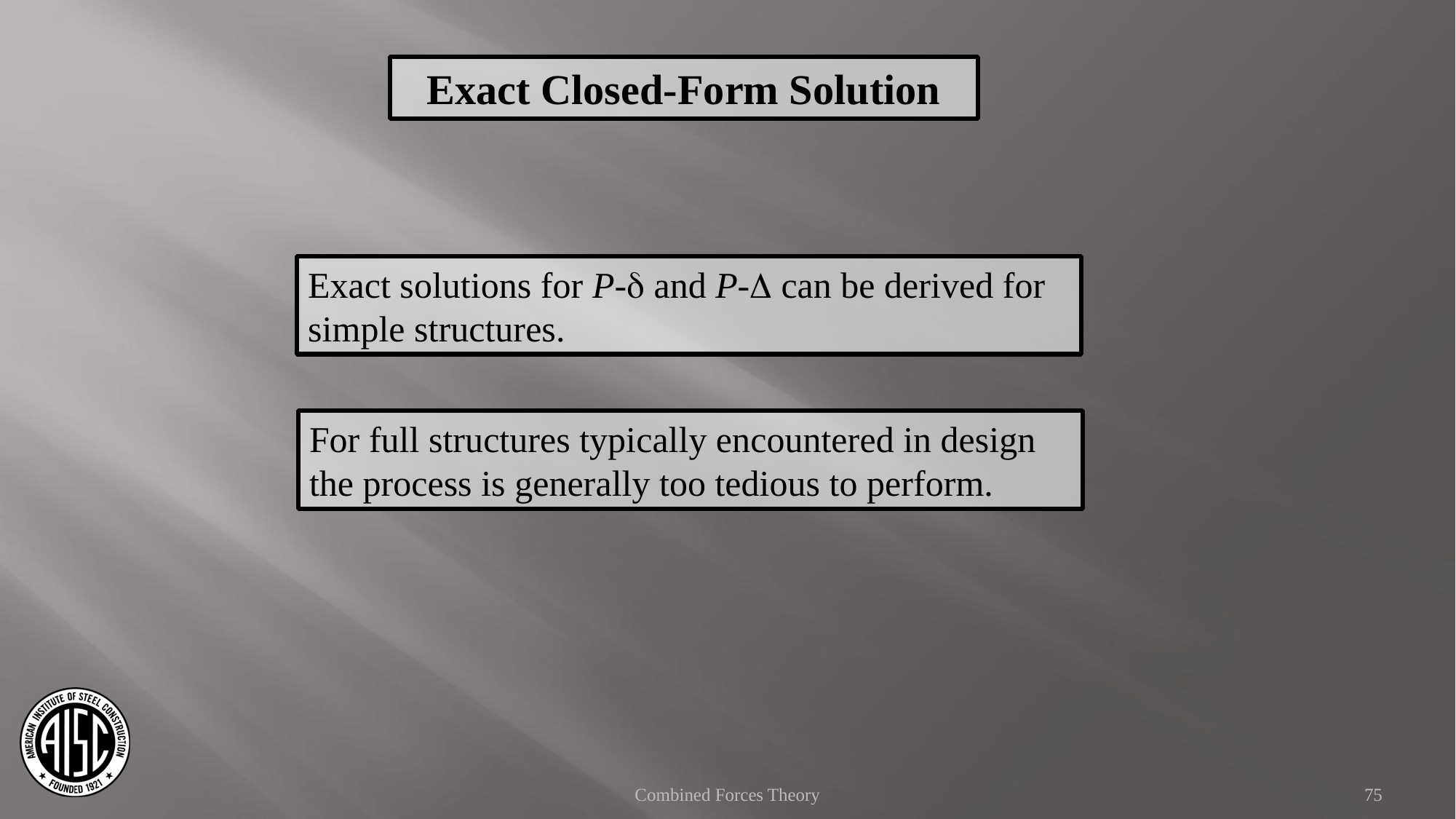

Exact Closed-Form Solution
Exact solutions for P-δ and P-Δ can be derived for simple structures.
For full structures typically encountered in design the process is generally too tedious to perform.
Combined Forces Theory
75